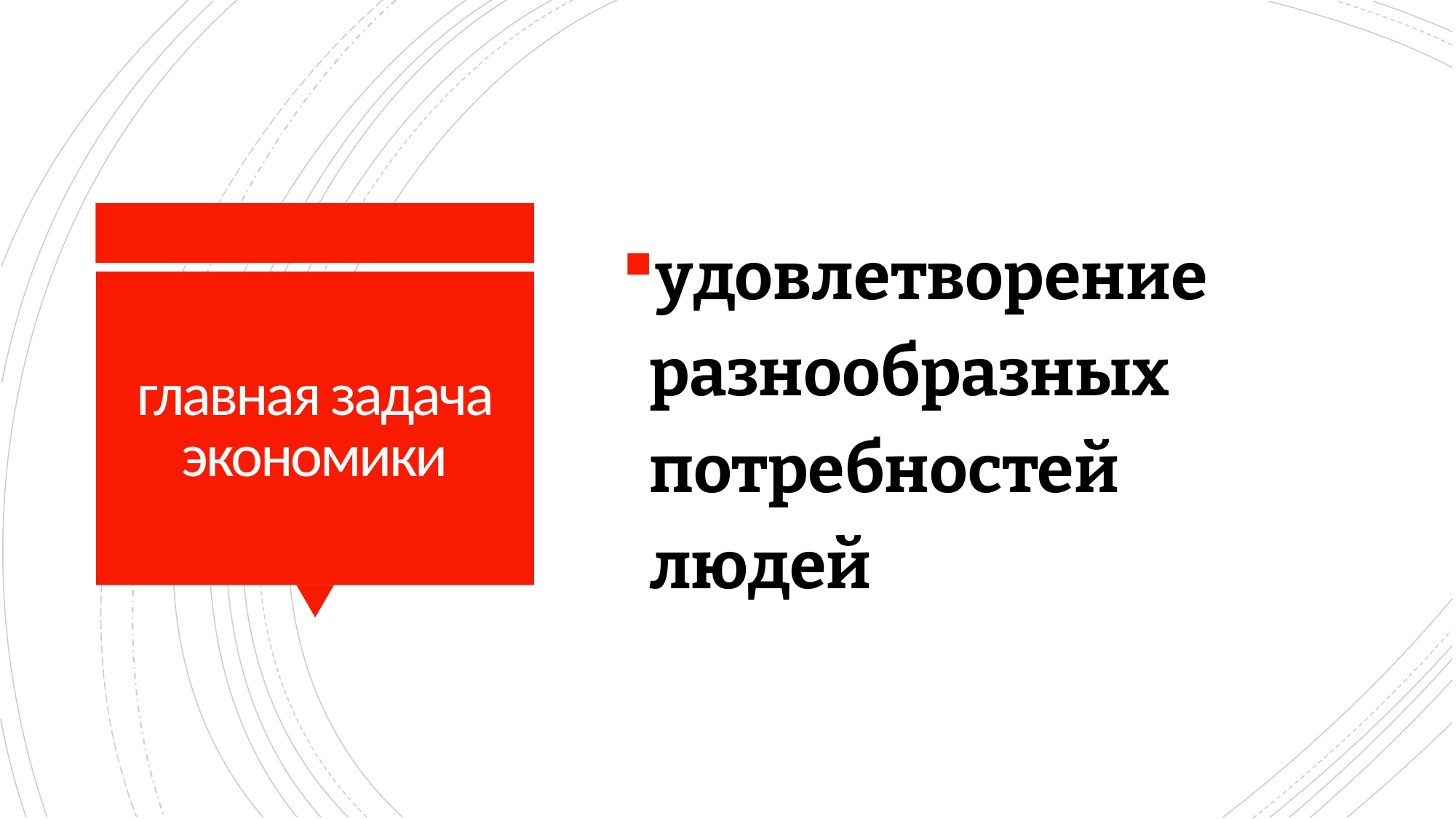

удовлетворение разнообразных потребностей людей
# главная задача экономики